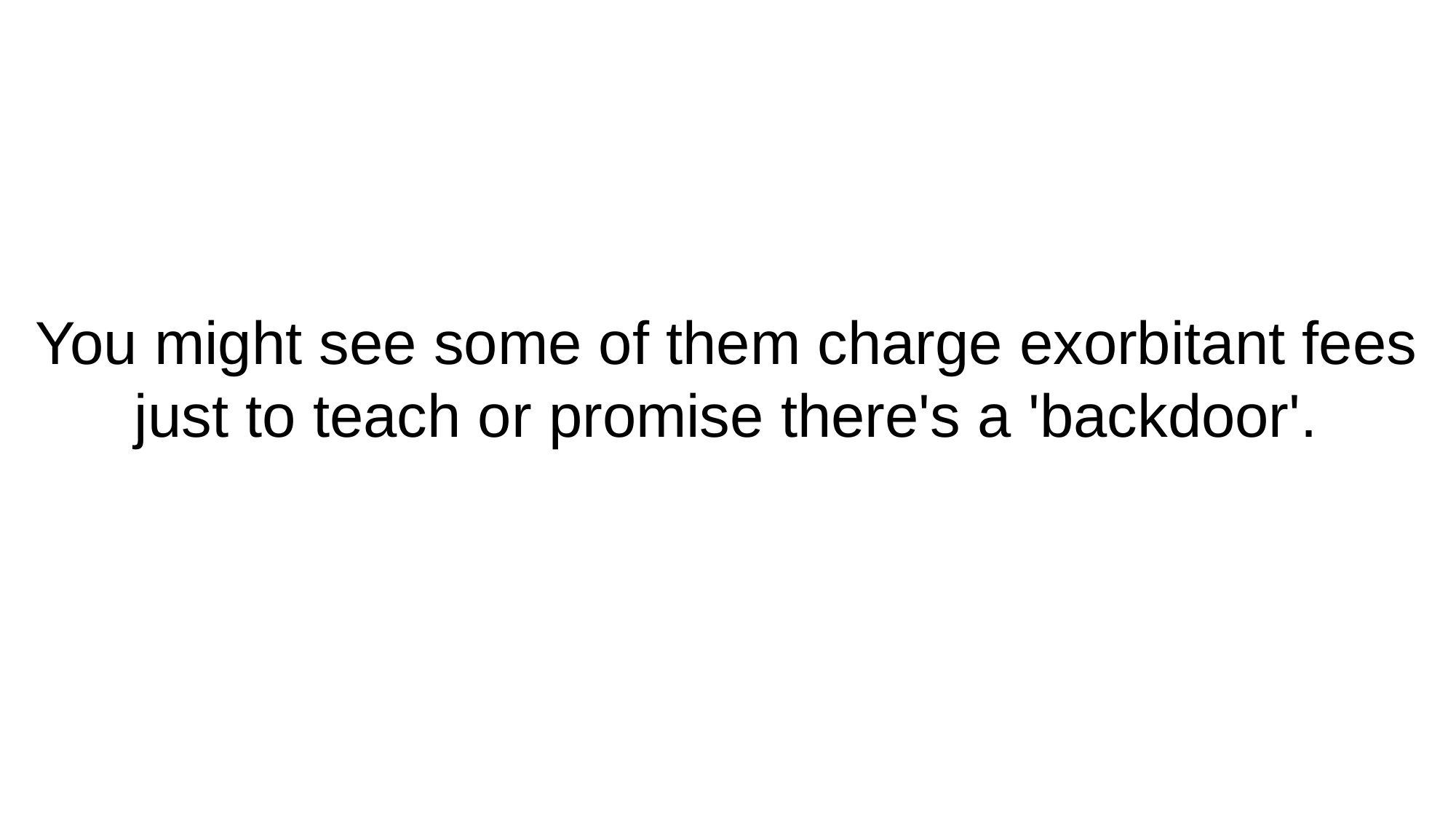

You might see some of them charge exorbitant fees just to teach or promise there's a 'backdoor'.